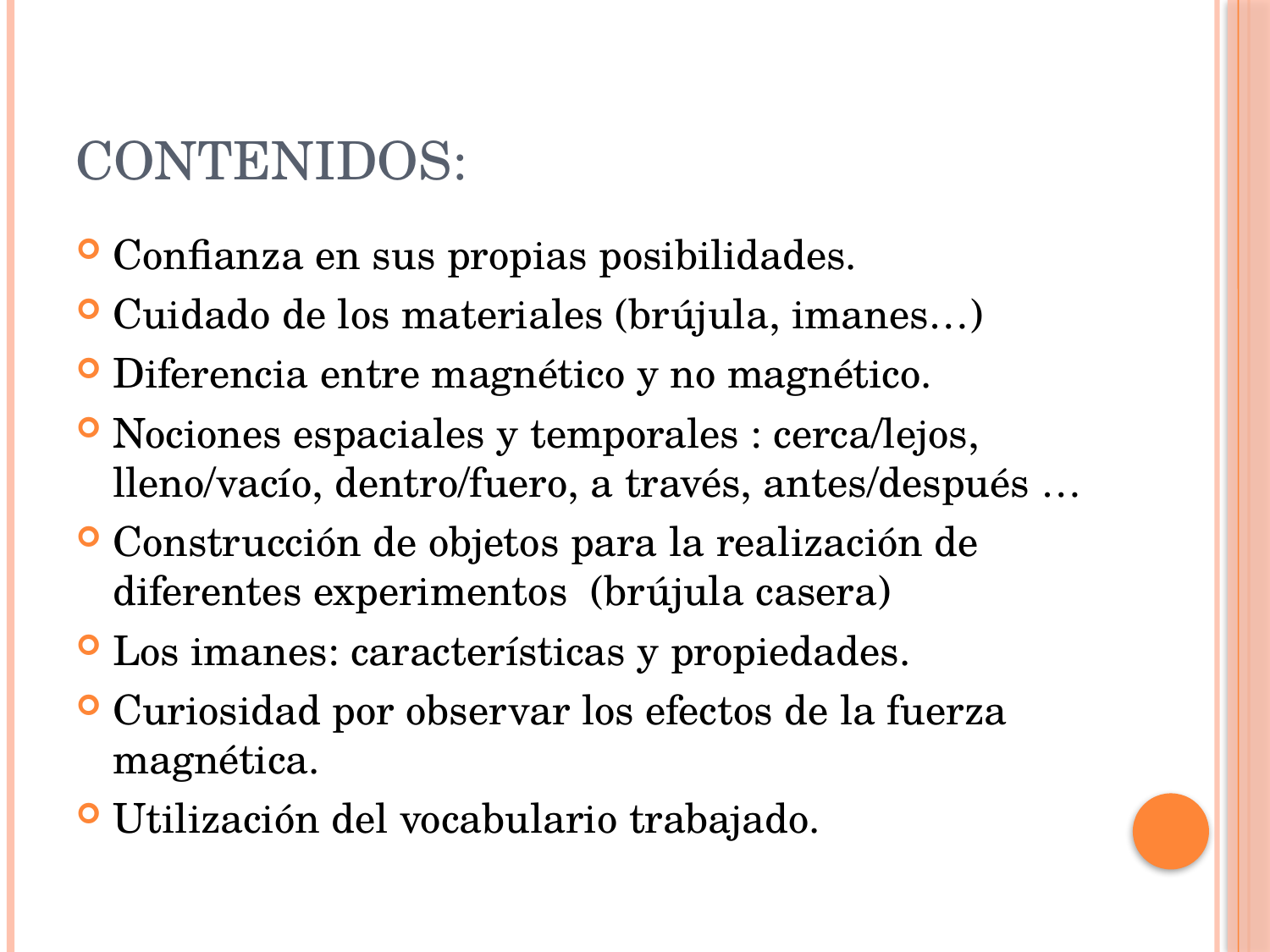

# CONTENIDOS:
Confianza en sus propias posibilidades.
Cuidado de los materiales (brújula, imanes…)
Diferencia entre magnético y no magnético.
Nociones espaciales y temporales : cerca/lejos, lleno/vacío, dentro/fuero, a través, antes/después …
Construcción de objetos para la realización de diferentes experimentos  (brújula casera)
Los imanes: características y propiedades.
Curiosidad por observar los efectos de la fuerza magnética.
Utilización del vocabulario trabajado.